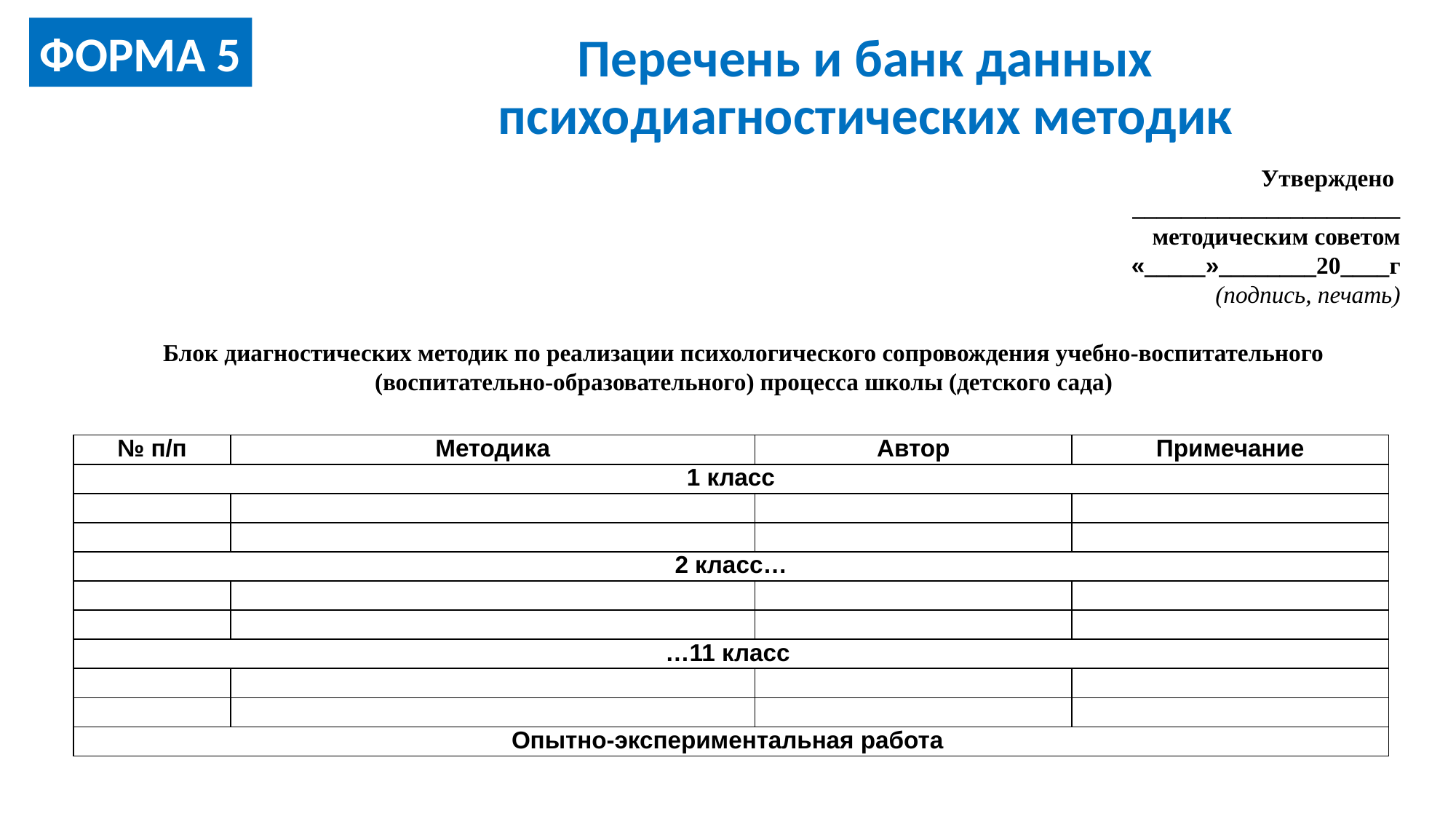

ФОРМА 5
Перечень и банк данных психодиагностических методик
Утверждено
______________________
методическим советом
«_____»________20____г
(подпись, печать)

Блок диагностических методик по реализации психологического сопровождения учебно-воспитательного (воспитательно-образовательного) процесса школы (детского сада)
| № п/п | Методика | Автор | Примечание |
| --- | --- | --- | --- |
| 1 класс |  |  |  |
|  |  |  |  |
|  |  |  |  |
| 2 класс… |  |  |  |
|  |  |  |  |
|  |  |  |  |
| …11 класс |  |  |  |
|  |  |  |  |
|  |  |  |  |
| Опытно-экспериментальная работа |  |  |  |